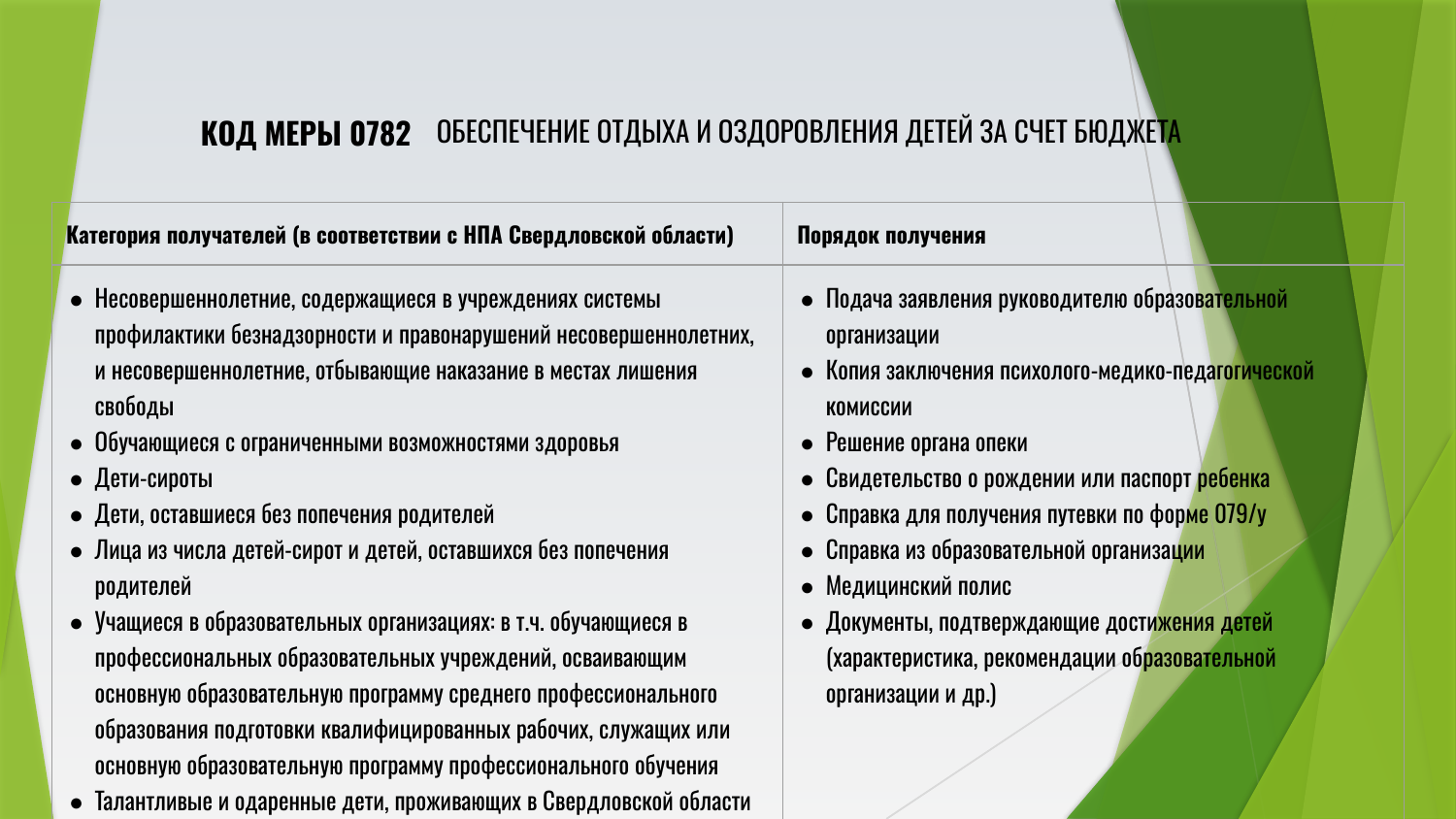

КОД МЕРЫ 0782
# ОБЕСПЕЧЕНИЕ ОТДЫХА И ОЗДОРОВЛЕНИЯ ДЕТЕЙ ЗА СЧЕТ БЮДЖЕТА
| Категория получателей (в соответствии с НПА Свердловской области) | Порядок получения |
| --- | --- |
| Несовершеннолетние, содержащиеся в учреждениях системы профилактики безнадзорности и правонарушений несовершеннолетних, и несовершеннолетние, отбывающие наказание в местах лишения свободы Обучающиеся с ограниченными возможностями здоровья Дети-сироты Дети, оставшиеся без попечения родителей Лица из числа детей-сирот и детей, оставшихся без попечения родителей Учащиеся в образовательных организациях: в т.ч. обучающиеся в профессиональных образовательных учреждений, осваивающим основную образовательную программу среднего профессионального образования подготовки квалифицированных рабочих, служащих или основную образовательную программу профессионального обучения Талантливые и одаренные дети, проживающих в Свердловской области | Подача заявления руководителю образовательной организации Копия заключения психолого-медико-педагогической комиссии Решение органа опеки Свидетельство о рождении или паспорт ребенка Справка для получения путевки по форме 079/у Справка из образовательной организации Медицинский полис Документы, подтверждающие достижения детей (характеристика, рекомендации образовательной организации и др.) |